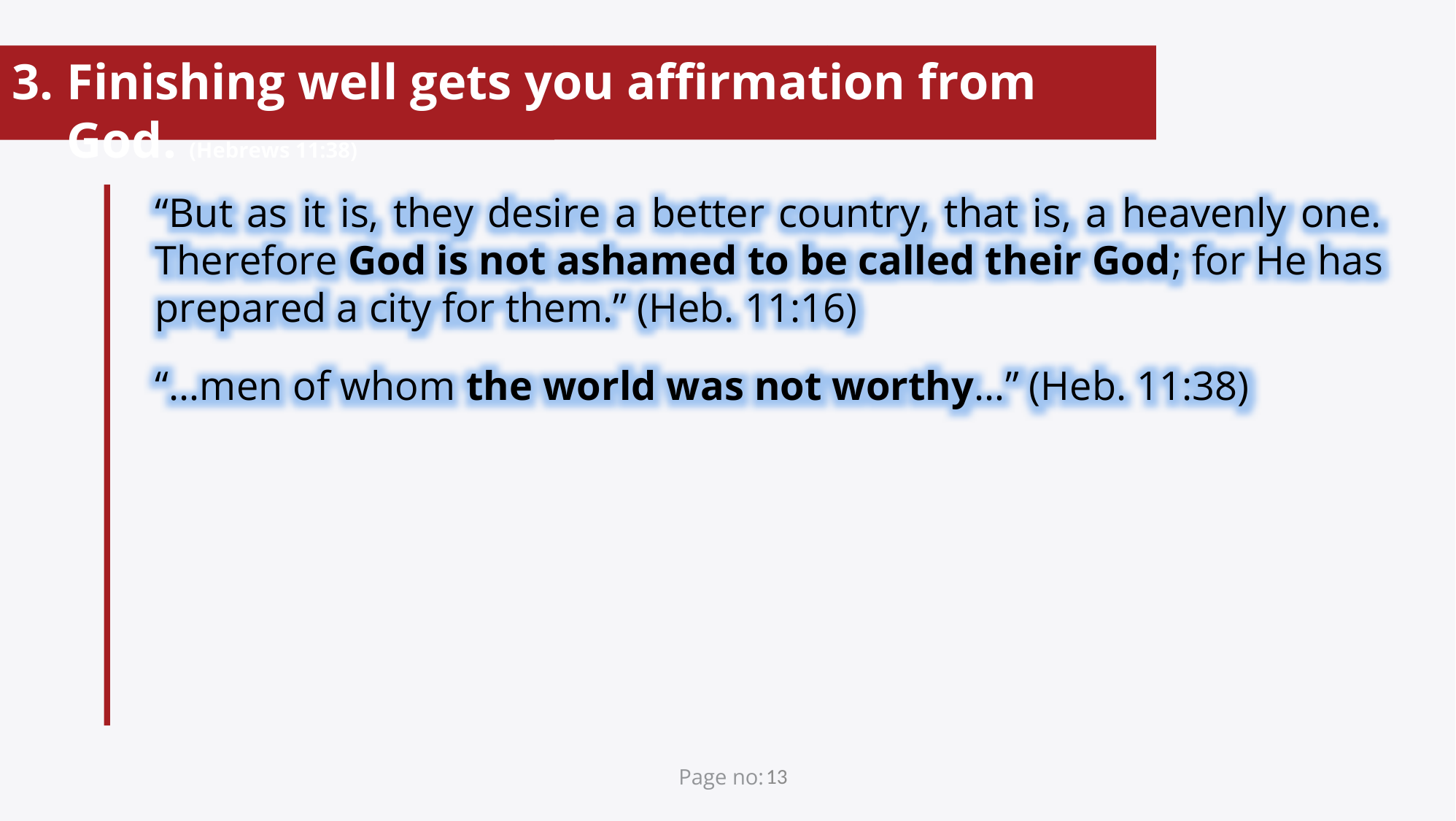

Finishing well gets you affirmation from God. (Hebrews 11:38)

“But as it is, they desire a better country, that is, a heavenly one. Therefore God is not ashamed to be called their God; for He has prepared a city for them.” (Heb. 11:16)
“…men of whom the world was not worthy…” (Heb. 11:38)